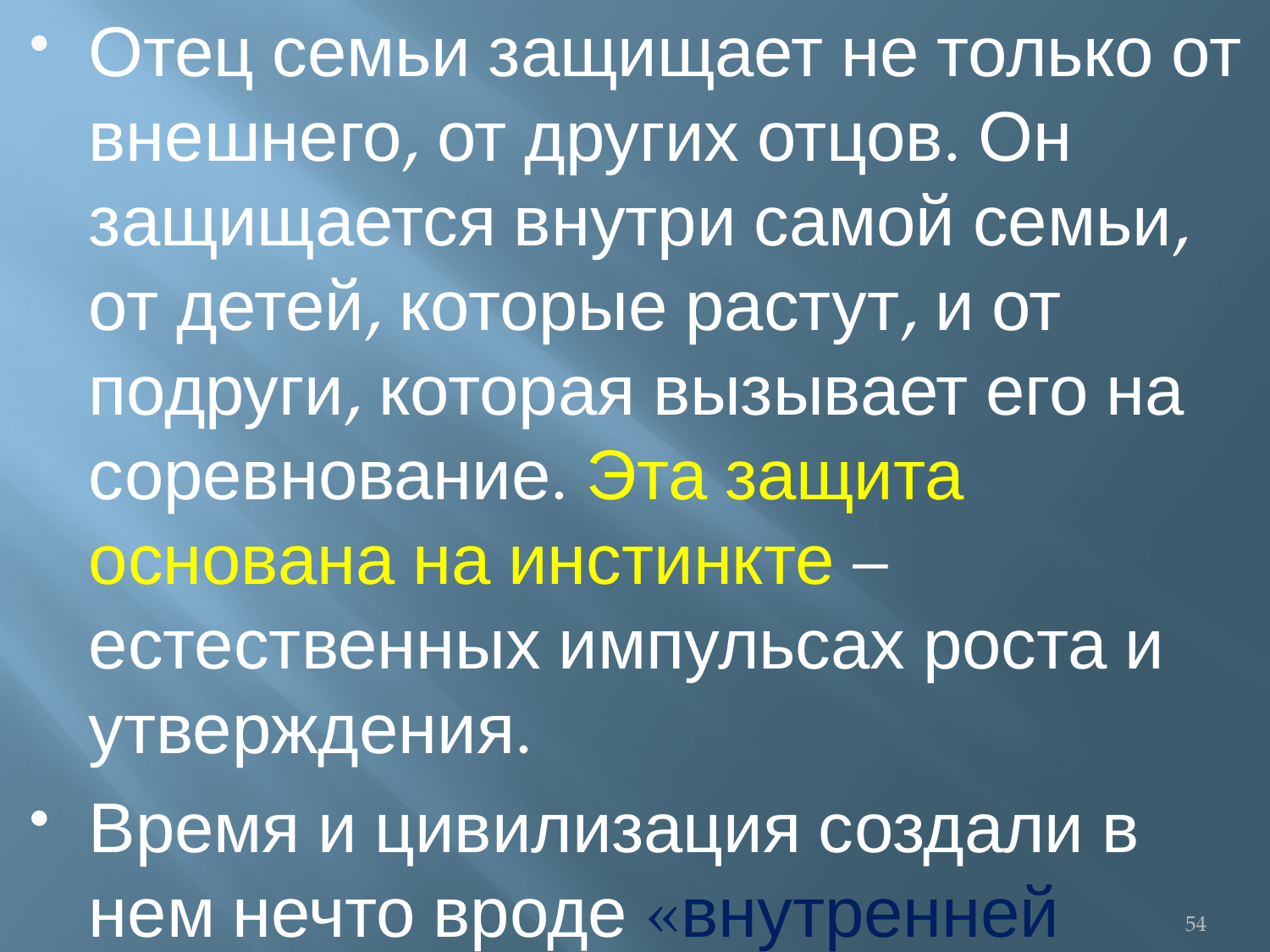

Отец семьи защищает не только от внешнего, от других отцов. Он защищается внутри самой семьи, от детей, которые растут, и от подруги, которая вызывает его на соревнование. Эта защита основана на инстинкте – естественных импульсах роста и утверждения.
Время и цивилизация создали в нем нечто вроде «внутренней брони»
54